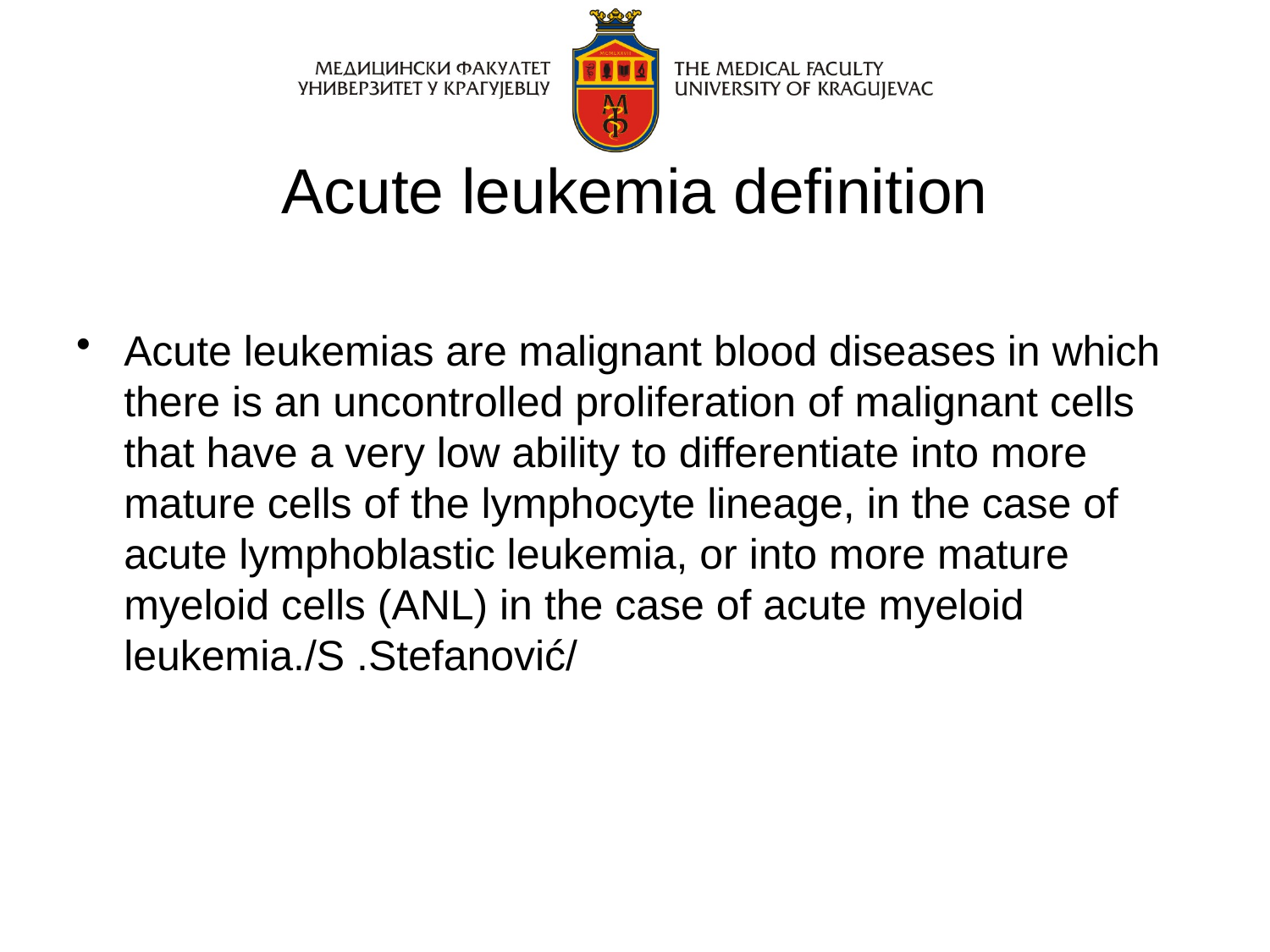

# Acute leukemia definition
Acute leukemias are malignant blood diseases in which there is an uncontrolled proliferation of malignant cells that have a very low ability to differentiate into more mature cells of the lymphocyte lineage, in the case of acute lymphoblastic leukemia, or into more mature myeloid cells (ANL) in the case of acute myeloid leukemia./S .Stefanović/